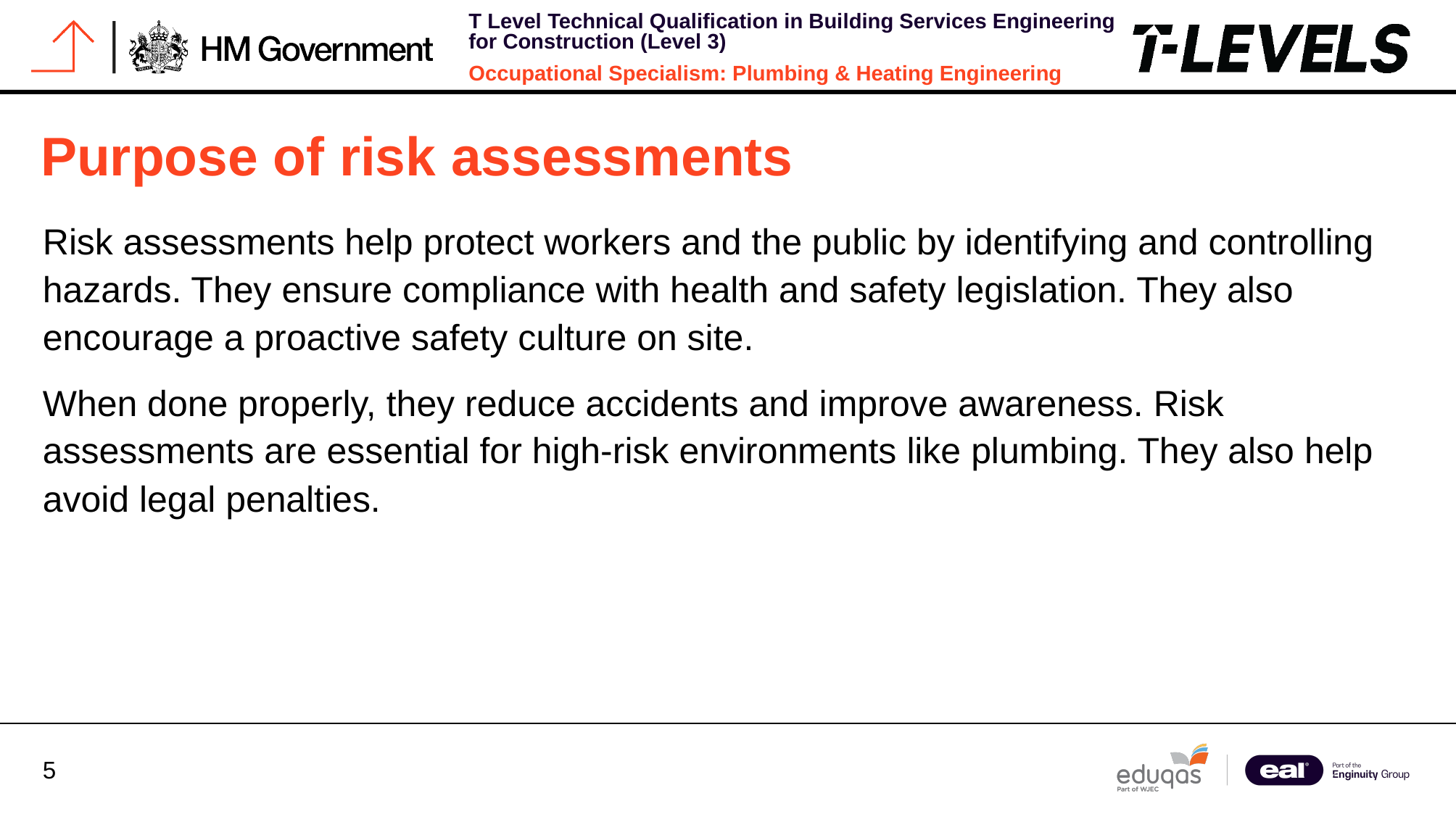

# Purpose of risk assessments
Risk assessments help protect workers and the public by identifying and controlling hazards. They ensure compliance with health and safety legislation. They also encourage a proactive safety culture on site.
When done properly, they reduce accidents and improve awareness. Risk assessments are essential for high-risk environments like plumbing. They also help avoid legal penalties.